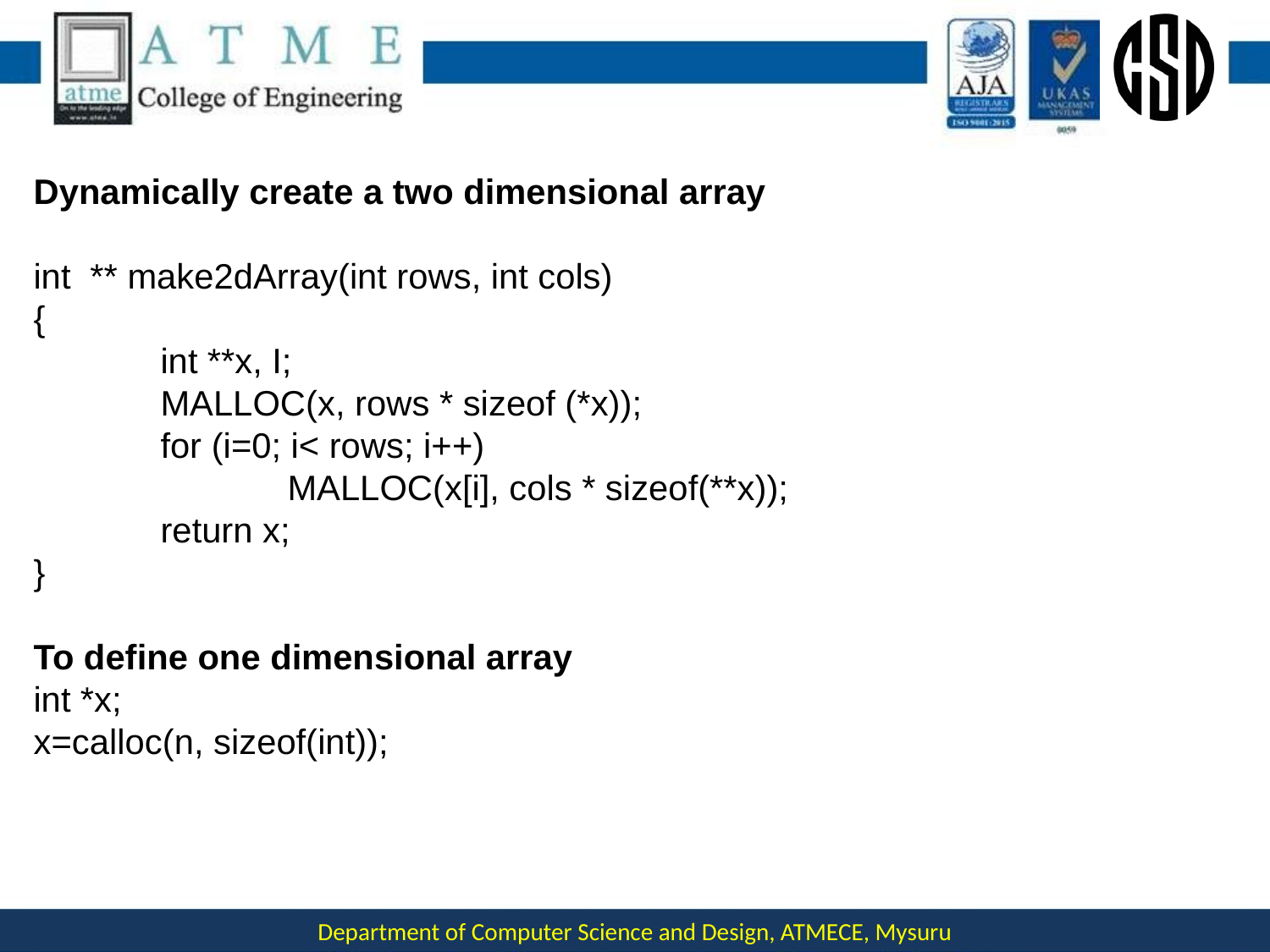

#
Dynamically create a two dimensional array

int  ** make2dArray(int rows, int cols)
{
	int **x, I;
	MALLOC(x, rows * sizeof (*x));
	for (i=0; i< rows; i++)
		MALLOC(x[i], cols * sizeof(**x));
	return x;
}

To define one dimensional array
int *x;
x=calloc(n, sizeof(int));